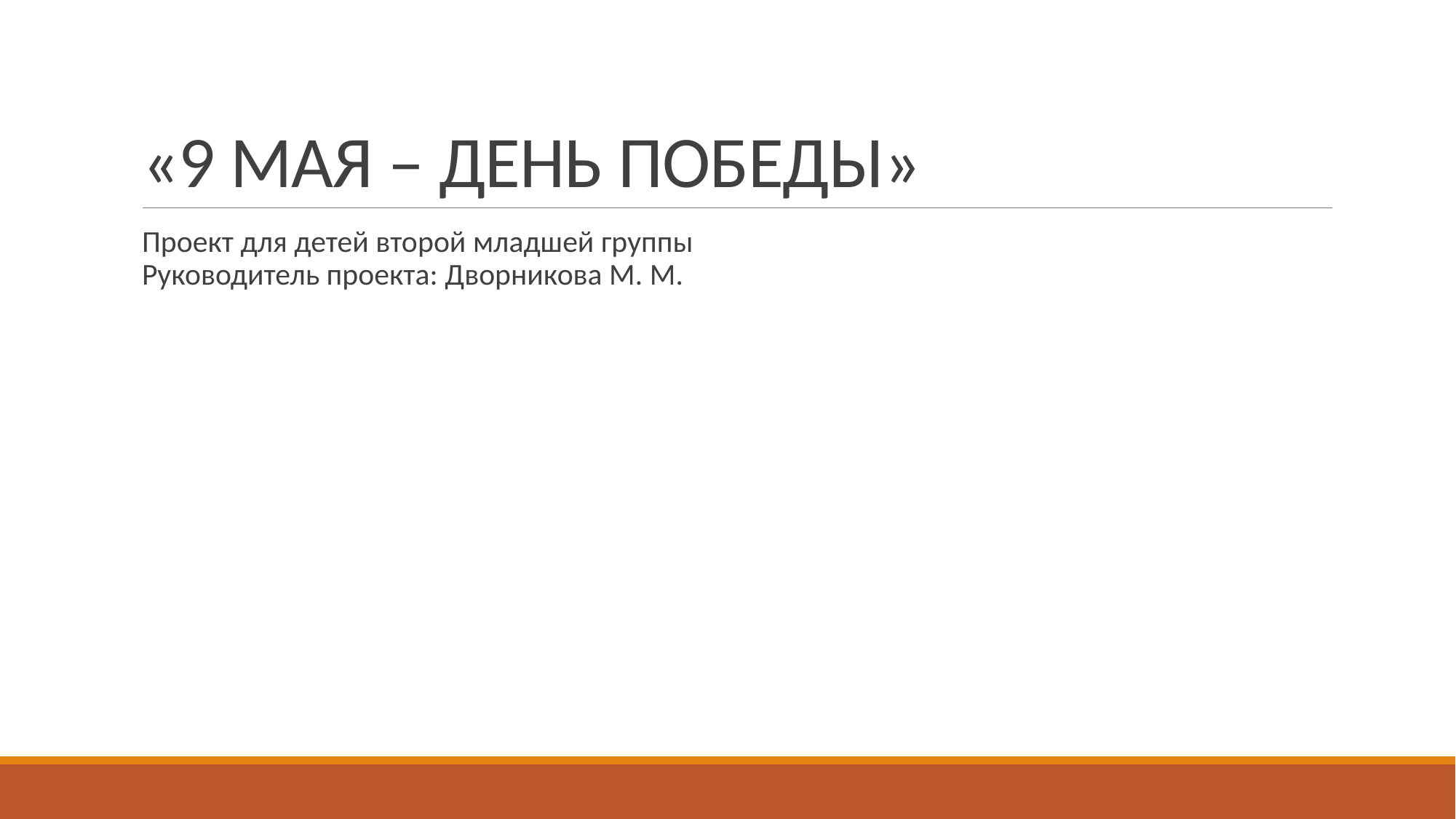

# «9 МАЯ – ДЕНЬ ПОБЕДЫ»
Проект для детей второй младшей группы
Руководитель проекта: Дворникова М. М.